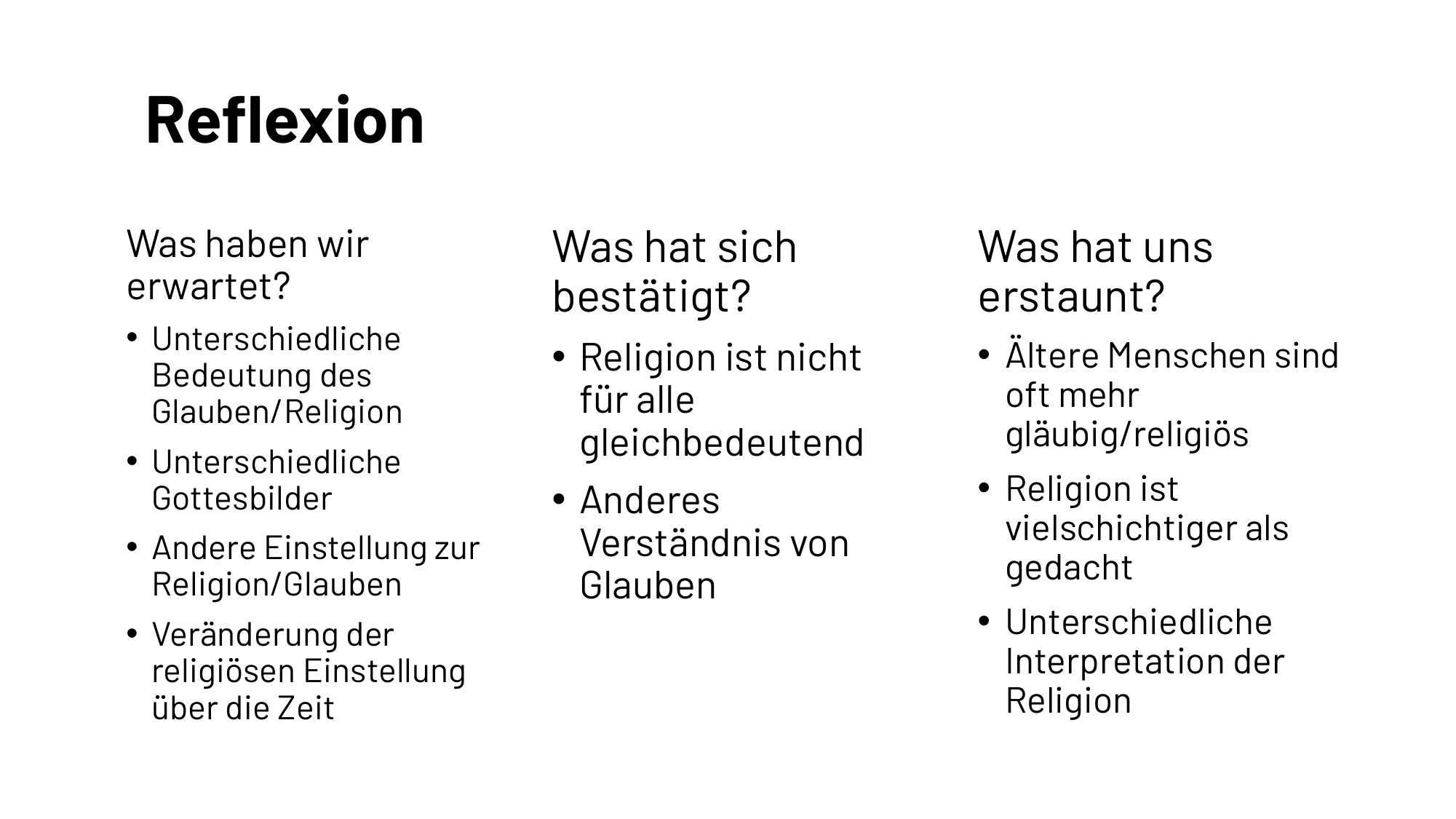

# Reflexion
Was haben wir       erwartet?
Unterschiedliche Bedeutung des Glauben/Religion
Unterschiedliche Gottesbilder
Andere Einstellung zur Religion/Glauben
Veränderung der religiösen Einstellung über die Zeit
Was hat sich bestätigt?
Religion ist nicht für alle gleichbedeutend
Anderes Verständnis von Glauben

Was hat uns erstaunt?
Ältere Menschen sind oft mehr gläubig/religiös
Religion ist vielschichtiger als gedacht
Unterschiedliche Interpretation der Religion